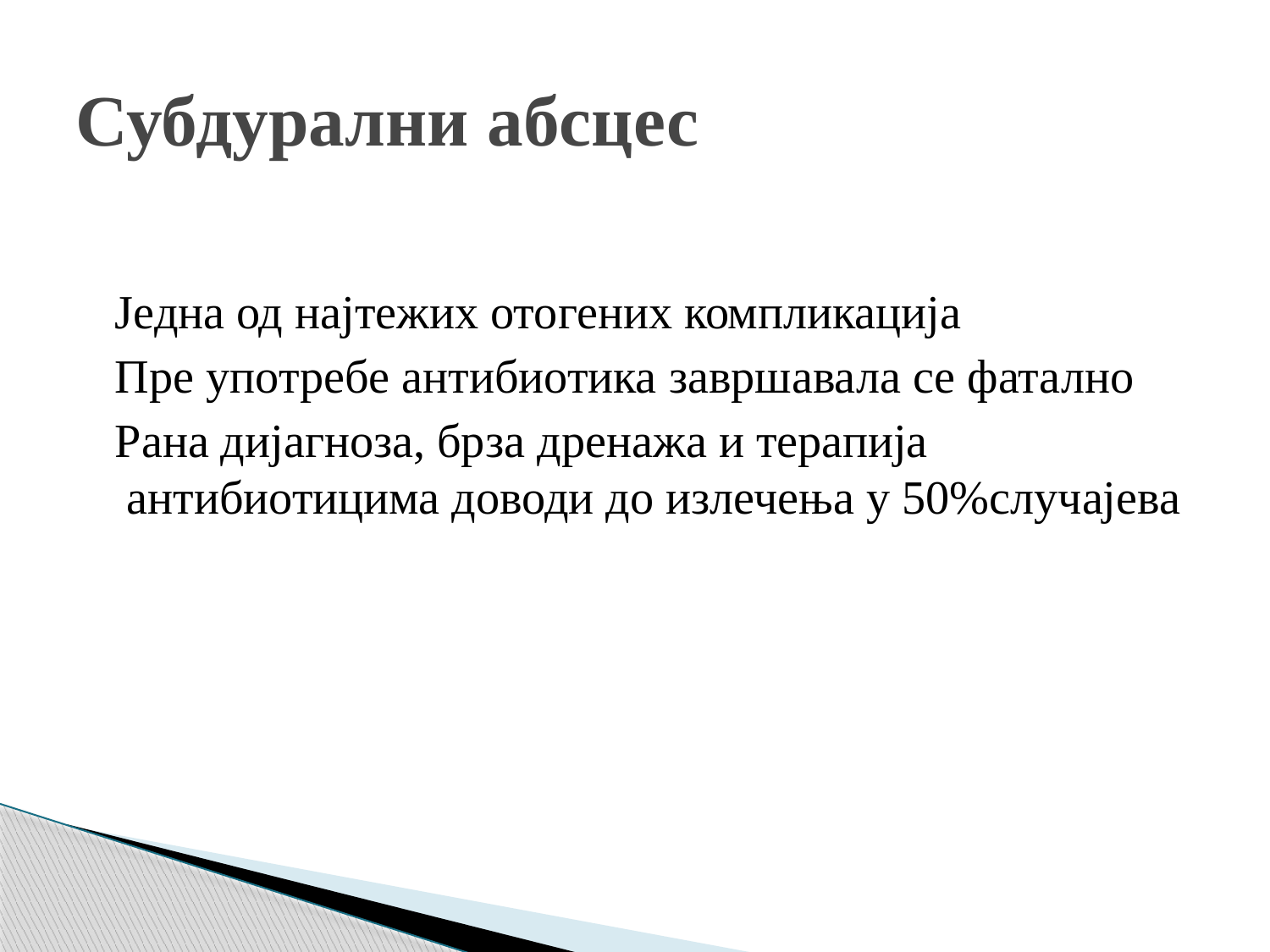

# Субдурални абсцес
  Једна од најтежих отогених компликација
  Пре употребе антибиотика завршавала се фатално
  Рана дијагноза, брза дренажа и терапија антибиотицима доводи до излечења у 50%случајева